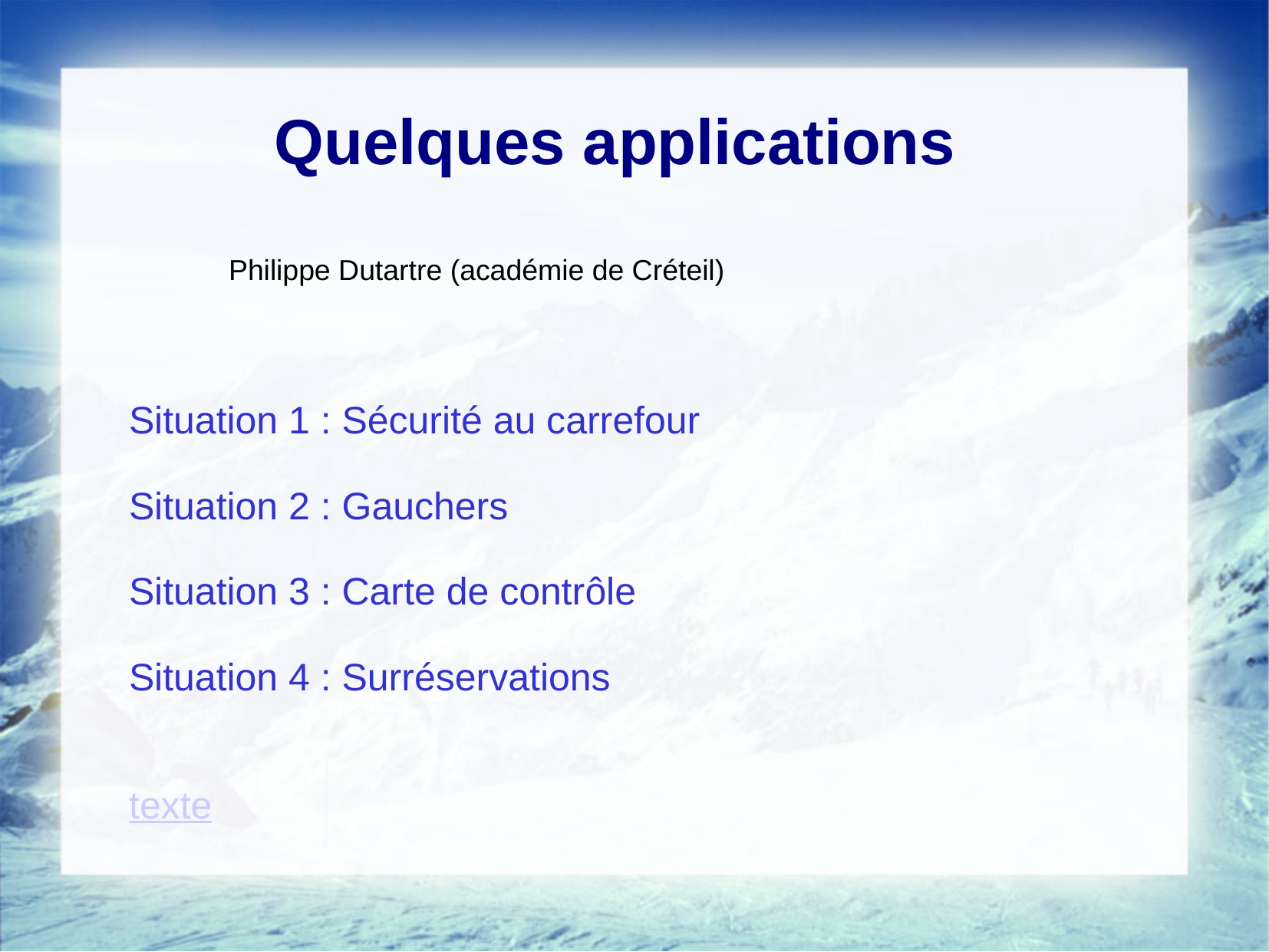

Quelques applications
Philippe Dutartre (académie de Créteil)
Situation 1 : Sécurité au carrefour

Situation 2 : Gauchers

Situation 3 : Carte de contrôle

Situation 4 : Surréservations

								texte